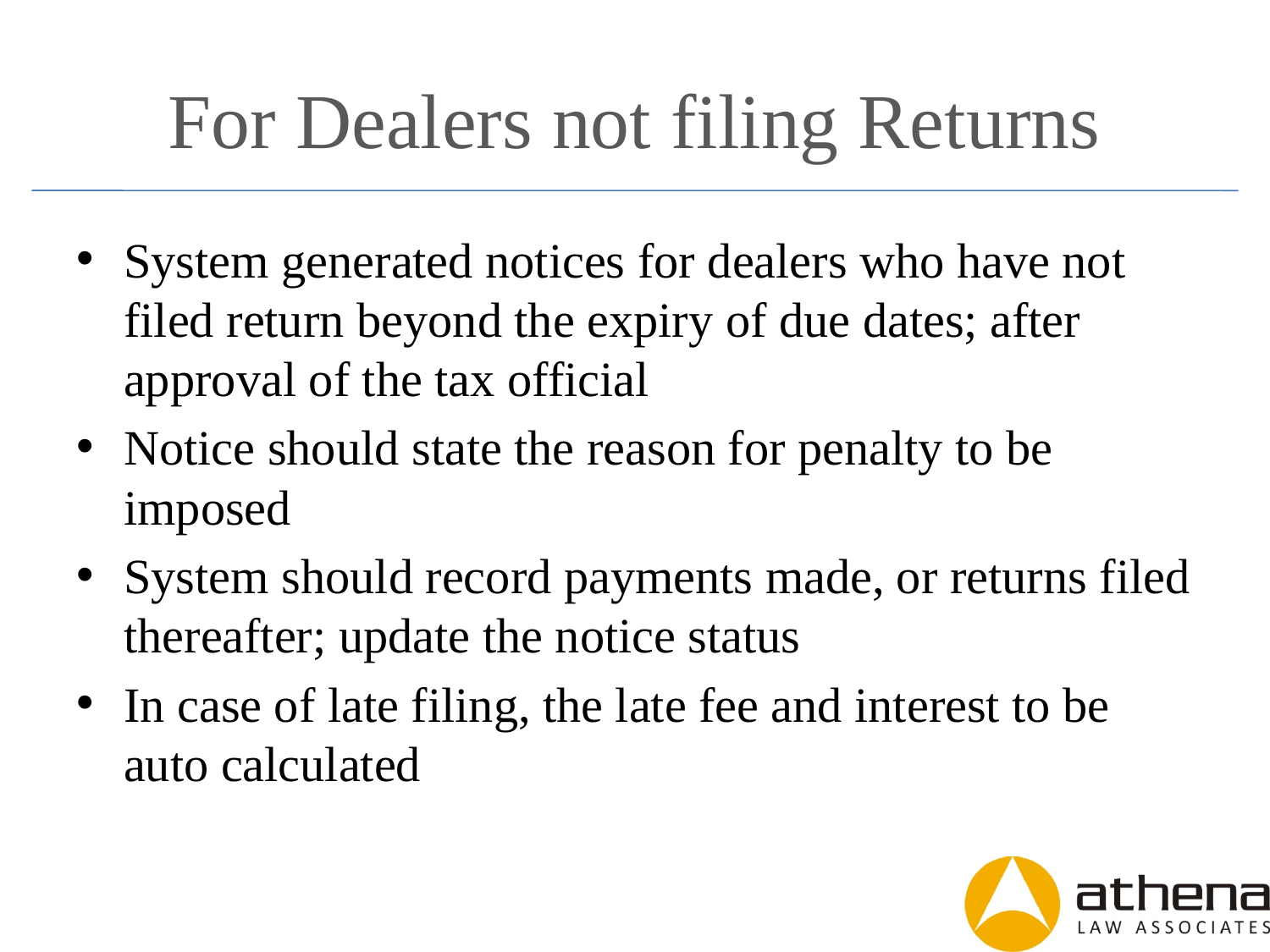

# For Dealers not filing Returns
System generated notices for dealers who have not filed return beyond the expiry of due dates; after approval of the tax official
Notice should state the reason for penalty to be imposed
System should record payments made, or returns filed thereafter; update the notice status
In case of late filing, the late fee and interest to be auto calculated